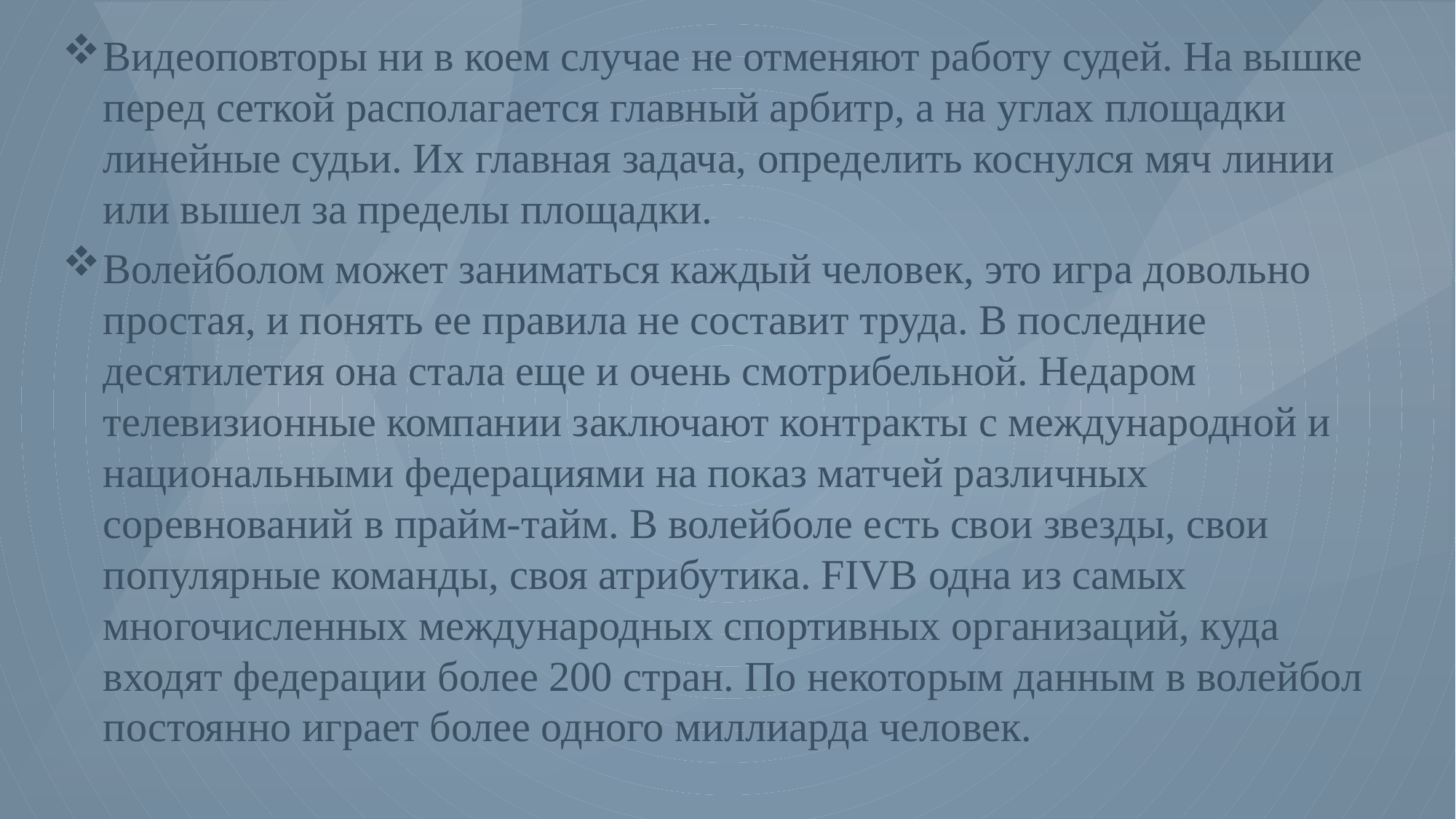

Видеоповторы ни в коем случае не отменяют работу судей. На вышке перед сеткой располагается главный арбитр, а на углах площадки        линейные судьи. Их главная задача, определить коснулся мяч линии   или вышел за пределы площадки.
Волейболом может заниматься каждый человек, это игра довольно      простая, и понять ее правила не составит труда. В последние                десятилетия она стала еще и очень смотрибельной. Недаром                 телевизионные компании заключают контракты с международной и    национальными федерациями на показ матчей различных                     соревнований в прайм-тайм. В волейболе есть свои звезды, свои          популярные команды, своя атрибутика. FIVB одна из самых                 многочисленных международных спортивных организаций, куда         входят федерации более 200 стран. По некоторым данным в волейбол постоянно играет более одного миллиарда человек.